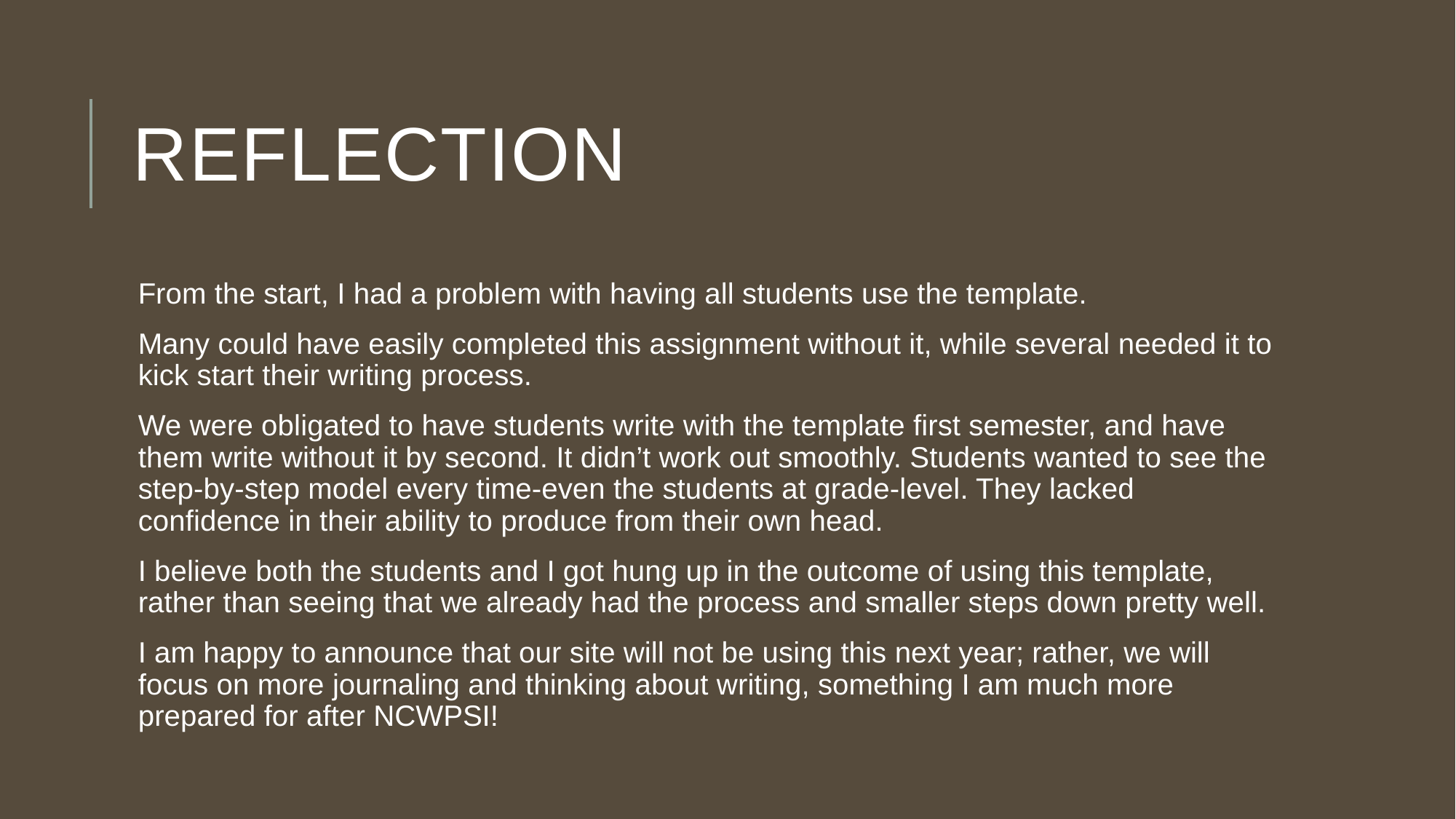

# Reflection
From the start, I had a problem with having all students use the template.
Many could have easily completed this assignment without it, while several needed it to kick start their writing process.
We were obligated to have students write with the template first semester, and have them write without it by second. It didn’t work out smoothly. Students wanted to see the step-by-step model every time-even the students at grade-level. They lacked confidence in their ability to produce from their own head.
I believe both the students and I got hung up in the outcome of using this template, rather than seeing that we already had the process and smaller steps down pretty well.
I am happy to announce that our site will not be using this next year; rather, we will focus on more journaling and thinking about writing, something I am much more prepared for after NCWPSI!